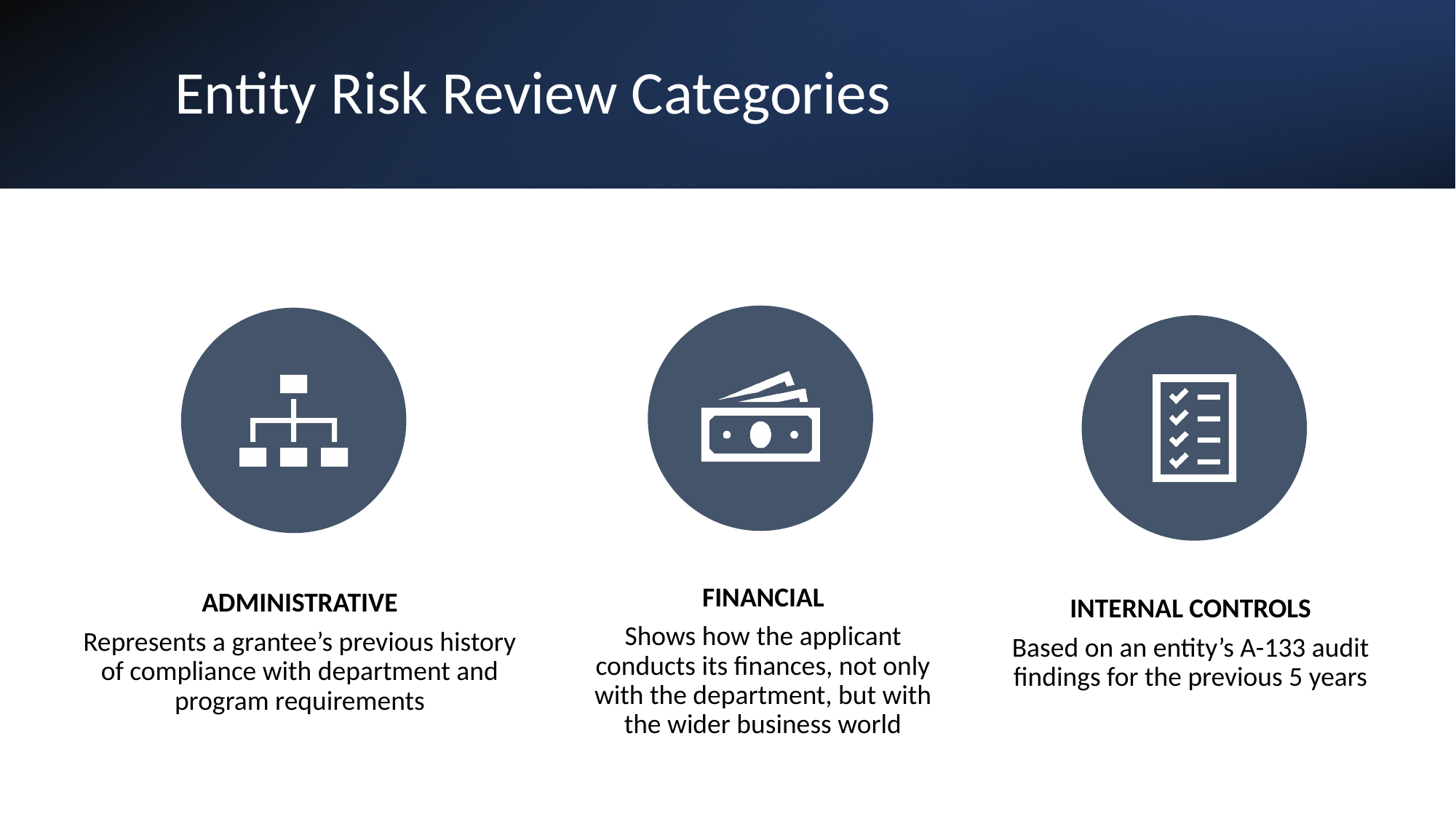

# Entity Risk Review Categories
Administrative
Represents a grantee’s previous history of compliance with department and program requirements
Financial
Shows how the applicant conducts its finances, not only with the department, but with the wider business world
Internal Controls
Based on an entity’s A-133 audit findings for the previous 5 years